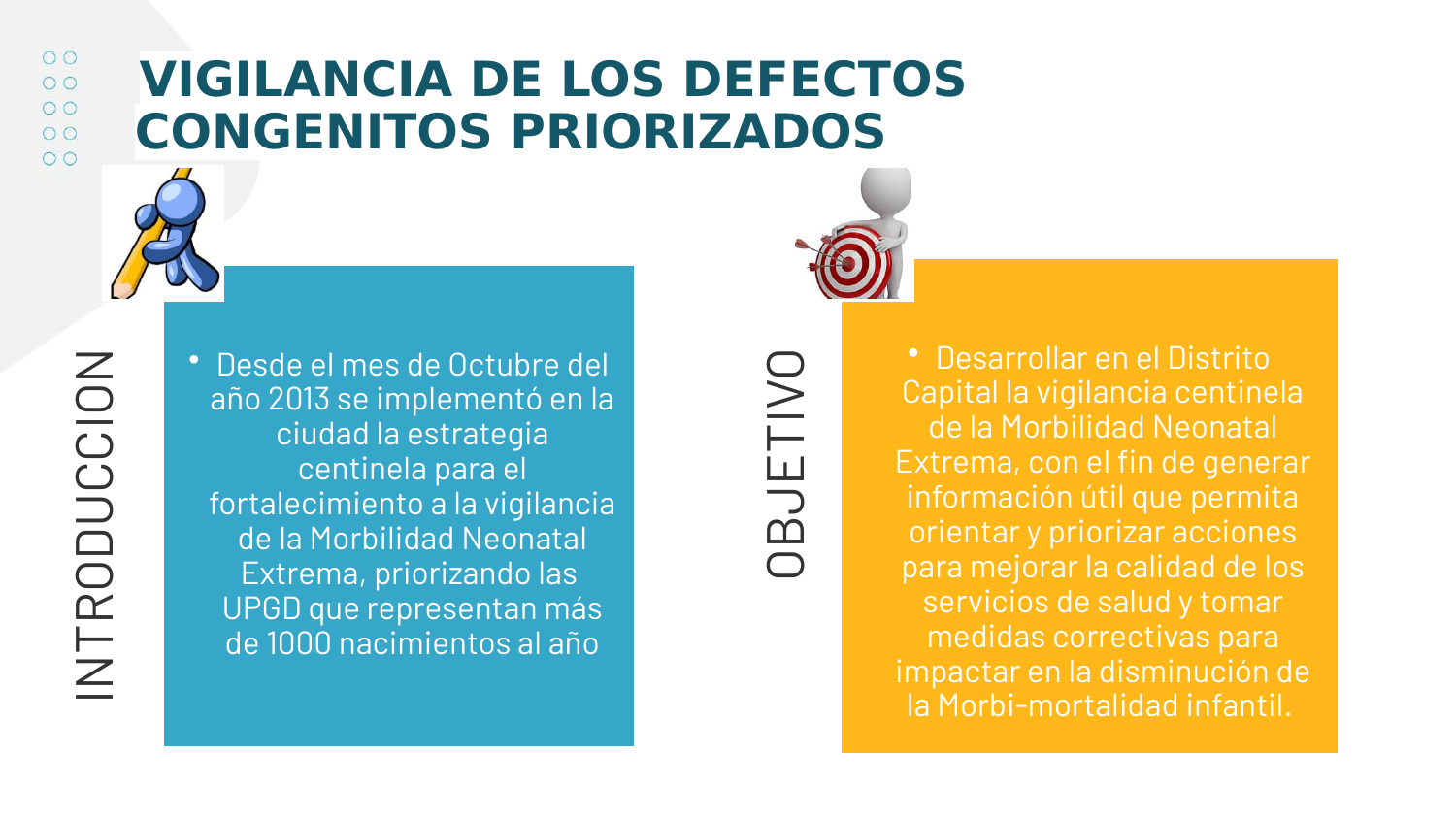

VIGILANCIA DE LOS DEFECTOS CONGENITOS PRIORIZADOS
INTRODUCCION
Desde el mes de Octubre del año 2013 se implementó en la ciudad la estrategia centinela para el fortalecimiento a la vigilancia de la Morbilidad Neonatal Extrema, priorizando las  UPGD que representan más de 1000 nacimientos al año
OBJETIVO
Desarrollar en el Distrito Capital la vigilancia centinela de la Morbilidad Neonatal Extrema, con el fin de generar información útil que permita orientar y priorizar acciones para mejorar la calidad de los servicios de salud y tomar medidas correctivas para impactar en la disminución de la Morbi-mortalidad infantil.